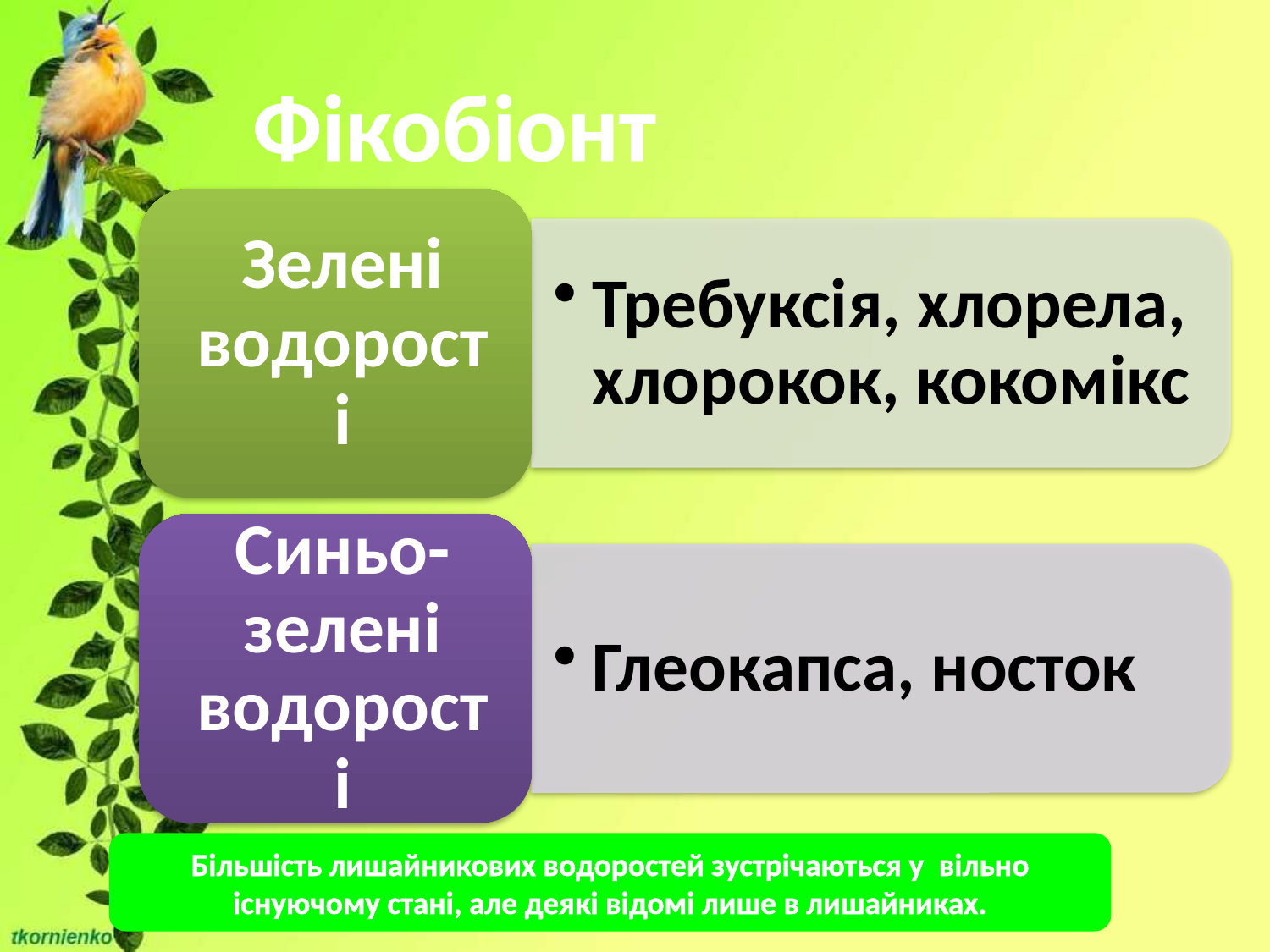

Фікобіонт
Требуксія, хлорела, хлорокок, кокомікс
Зелені водорості
Глеокапса, носток
Синьо-зелені водорості
Більшість лишайникових водоростей зустрічаються у  вільно існуючому стані, але деякі відомі лише в лишайниках.